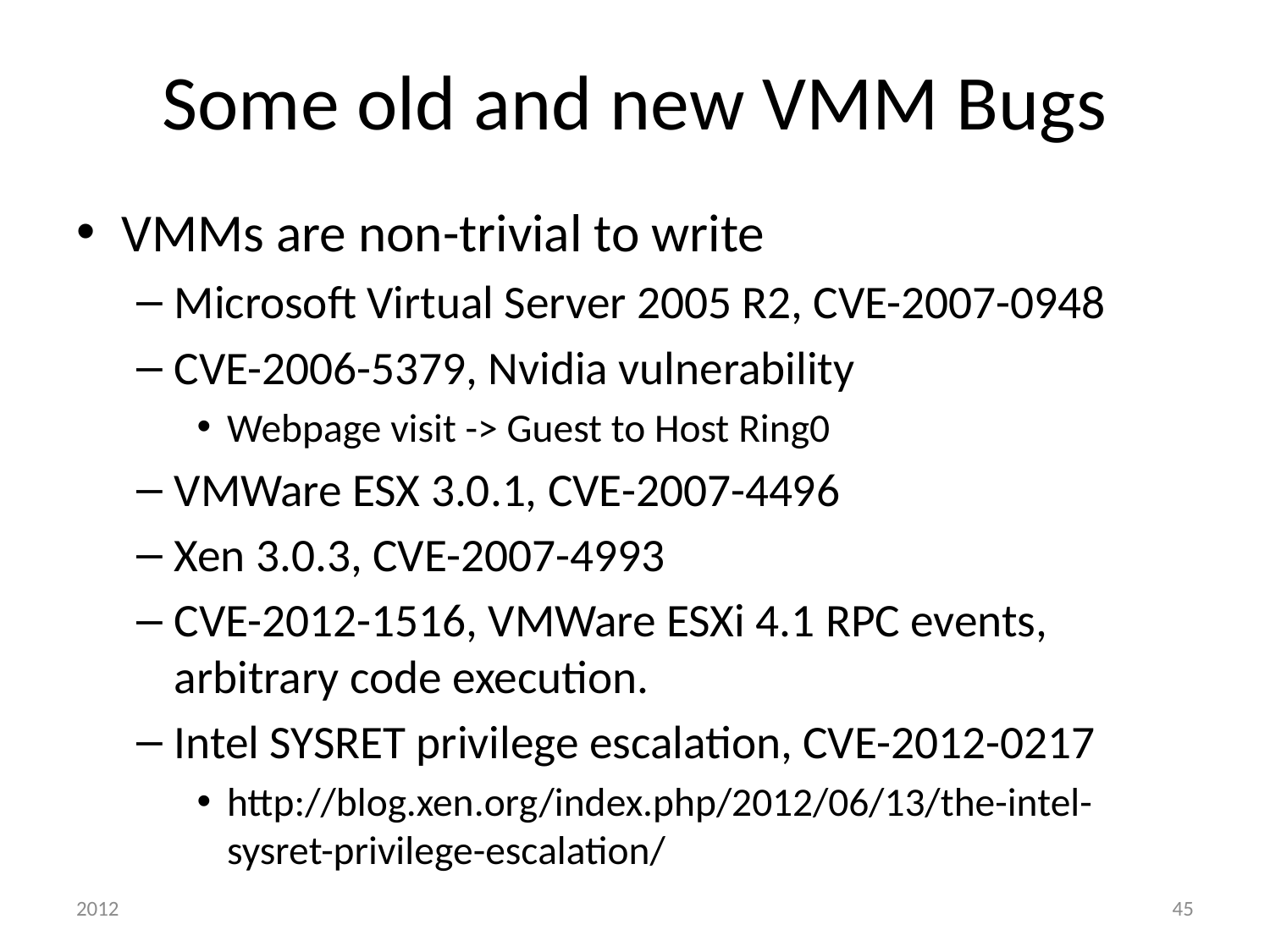

# Some old and new VMM Bugs
VMMs are non-trivial to write
Microsoft Virtual Server 2005 R2, CVE-2007-0948
CVE-2006-5379, Nvidia vulnerability
Webpage visit -> Guest to Host Ring0
VMWare ESX 3.0.1, CVE-2007-4496
Xen 3.0.3, CVE-2007-4993
CVE-2012-1516, VMWare ESXi 4.1 RPC events, arbitrary code execution.
Intel SYSRET privilege escalation, CVE-2012-0217
http://blog.xen.org/index.php/2012/06/13/the-intel-sysret-privilege-escalation/

2012

45